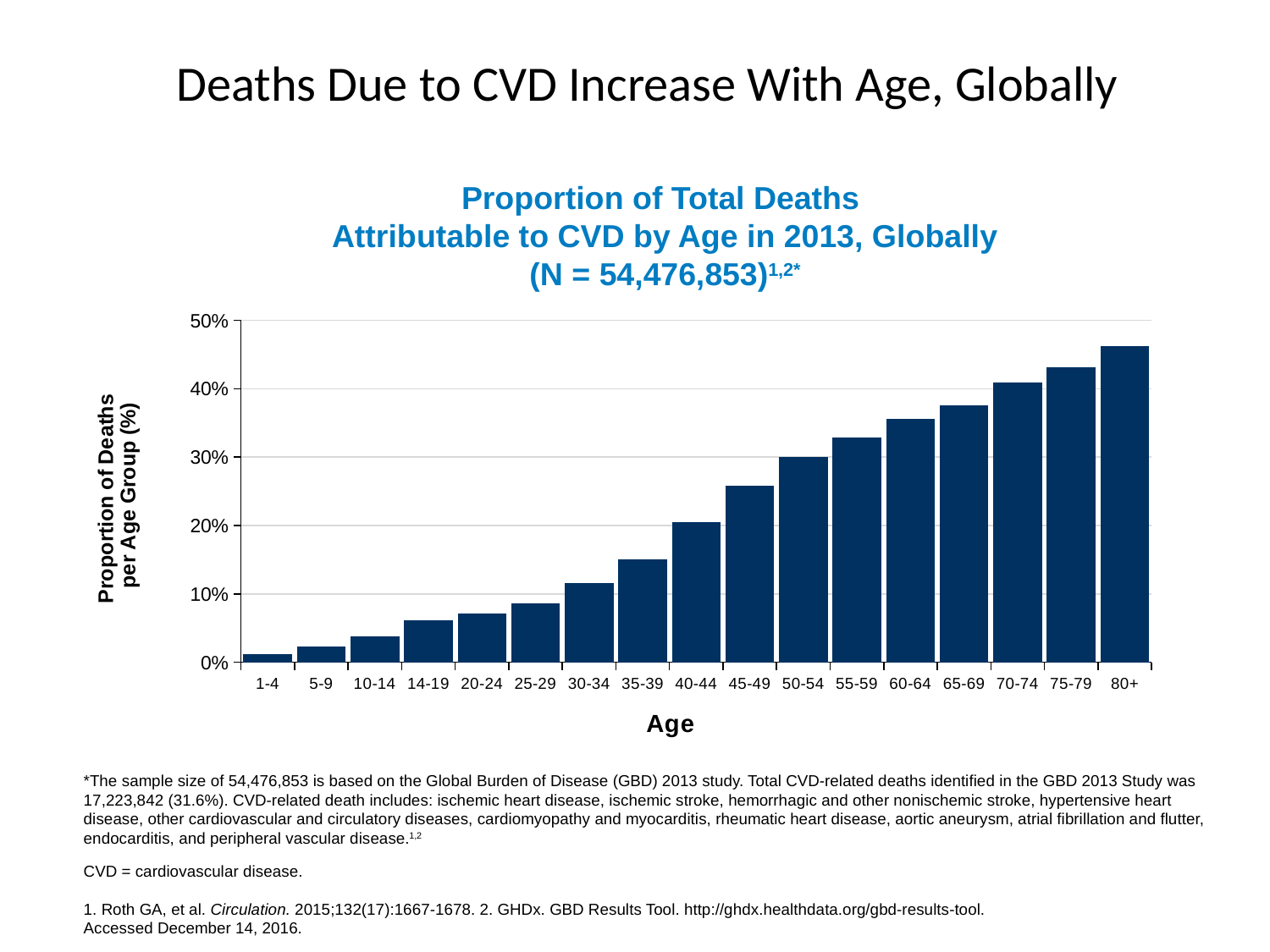

# Deaths Due to CVD Increase With Age, Globally
Proportion of Total Deaths
Attributable to CVD by Age in 2013, Globally
(N = 54,476,853)1,2*

[unsupported chart]

*The sample size of 54,476,853 is based on the Global Burden of Disease (GBD) 2013 study. Total CVD-related deaths identified in the GBD 2013 Study was 17,223,842 (31.6%). CVD-related death includes: ischemic heart disease, ischemic stroke, hemorrhagic and other nonischemic stroke, hypertensive heart disease, other cardiovascular and circulatory diseases, cardiomyopathy and myocarditis, rheumatic heart disease, aortic aneurysm, atrial fibrillation and flutter, endocarditis, and peripheral vascular disease.1,2
CVD = cardiovascular disease.
1. Roth GA, et al. Circulation. 2015;132(17):1667-1678. 2. GHDx. GBD Results Tool. http://ghdx.healthdata.org/gbd-results-tool. Accessed December 14, 2016.